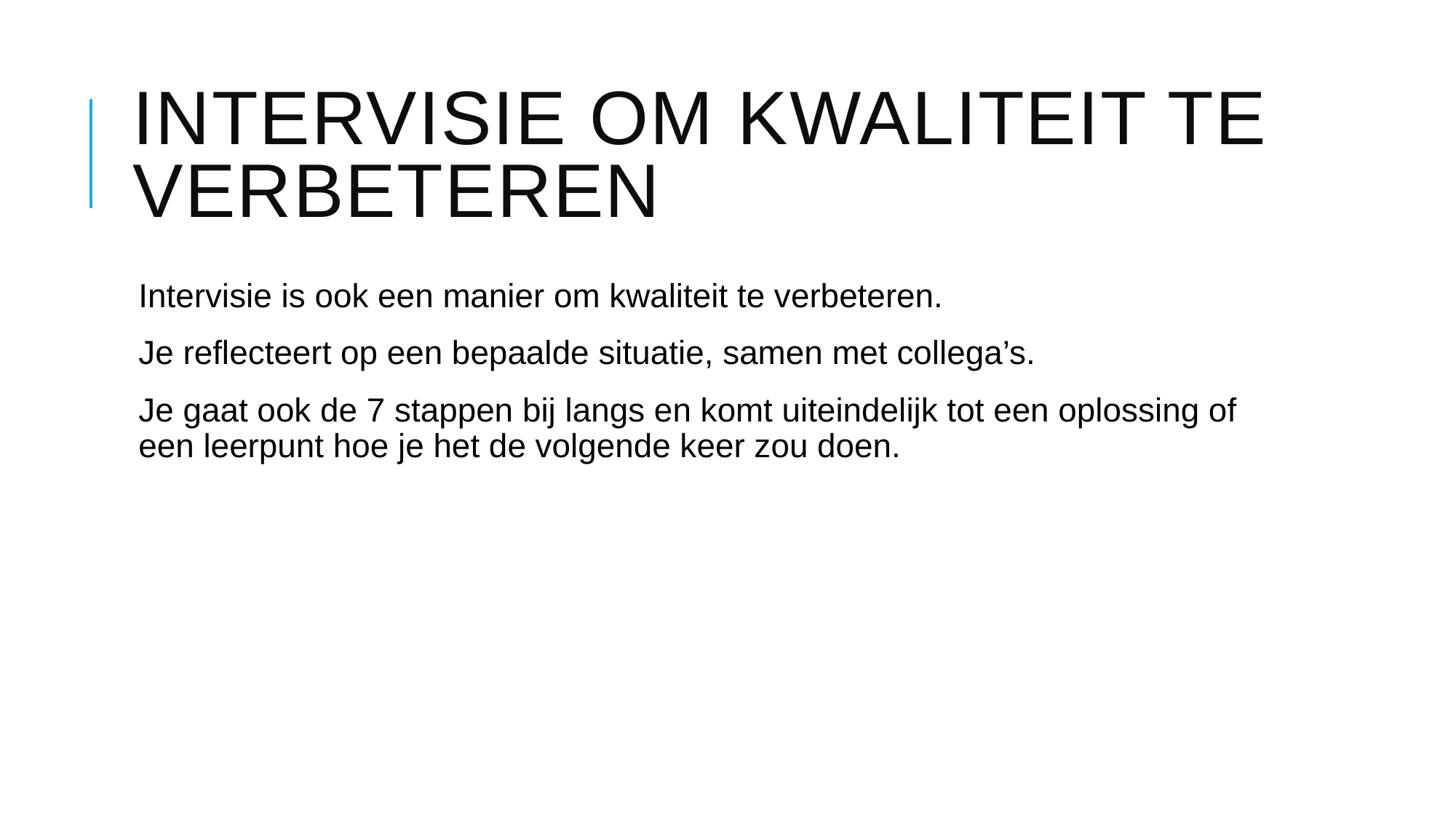

# Intervisie om kwaliteit te verbeteren
Intervisie is ook een manier om kwaliteit te verbeteren.
Je reflecteert op een bepaalde situatie, samen met collega’s.
Je gaat ook de 7 stappen bij langs en komt uiteindelijk tot een oplossing of een leerpunt hoe je het de volgende keer zou doen.